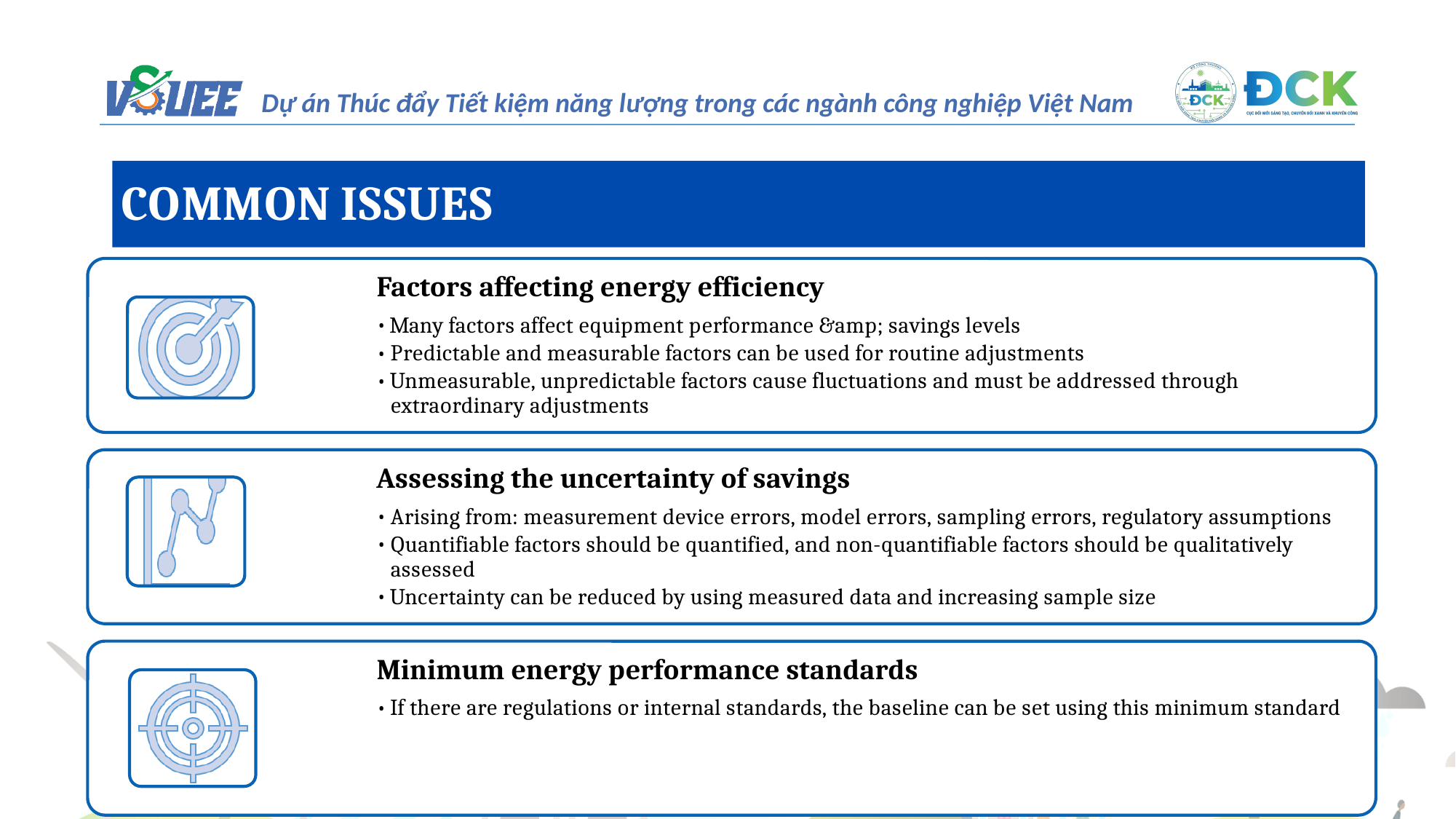

COMMON ISSUES

Factors affecting energy efficiency
Many factors affect equipment performance &amp; savings levels
Predictable and measurable factors can be used for routine adjustments
Unmeasurable, unpredictable factors cause fluctuations and must be addressed through extraordinary adjustments

Assessing the uncertainty of savings
Arising from: measurement device errors, model errors, sampling errors, regulatory assumptions
Quantifiable factors should be quantified, and non-quantifiable factors should be qualitatively assessed
Uncertainty can be reduced by using measured data and increasing sample size

Minimum energy performance standards
If there are regulations or internal standards, the baseline can be set using this minimum standard

37